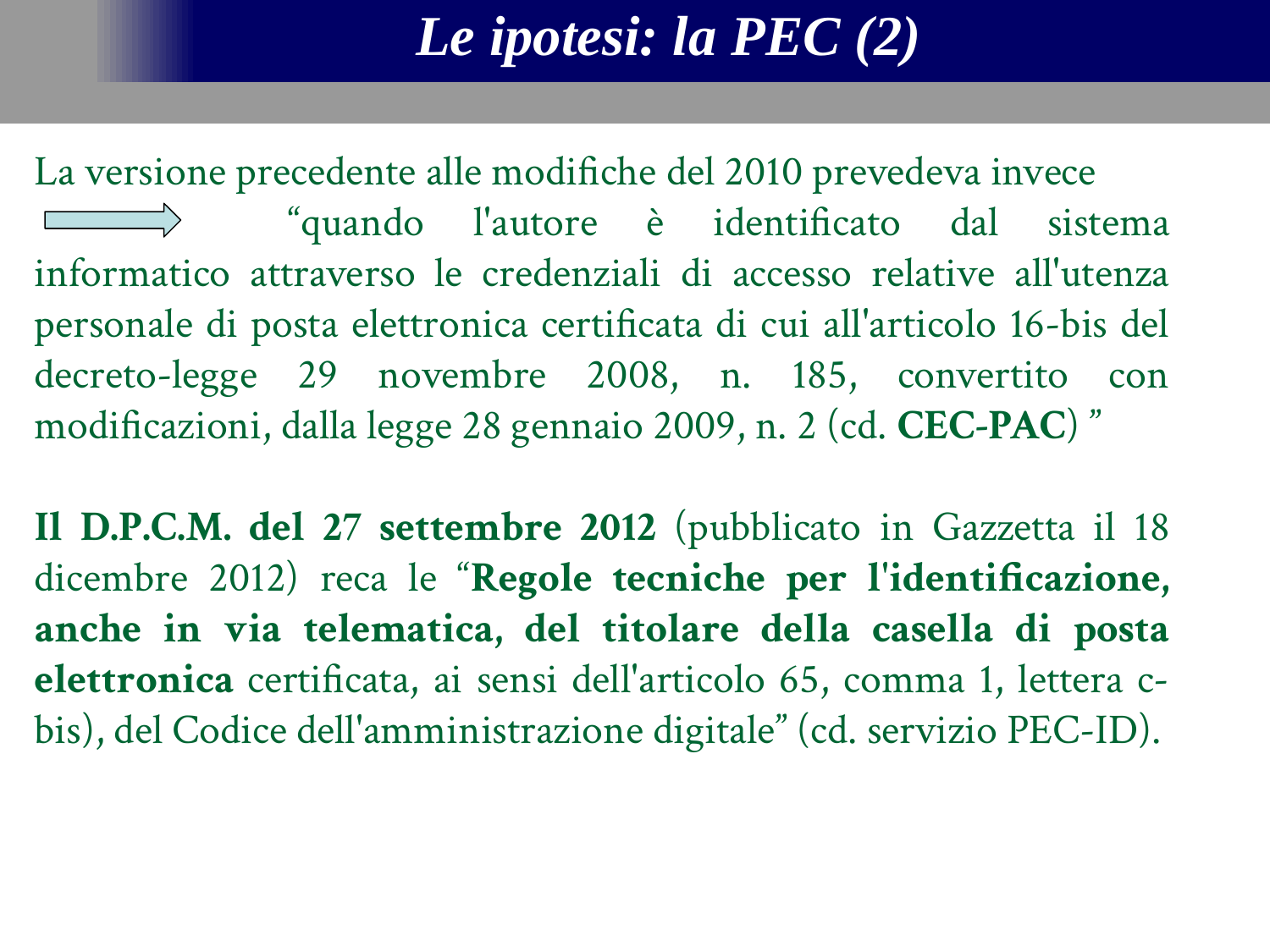

Le ipotesi: la PEC (2)
La versione precedente alle modifiche del 2010 prevedeva invece
		“quando l'autore è identificato dal sistema informatico attraverso le credenziali di accesso relative all'utenza personale di posta elettronica certificata di cui all'articolo 16-bis del decreto-legge 29 novembre 2008, n. 185, convertito con modificazioni, dalla legge 28 gennaio 2009, n. 2 (cd. CEC-PAC) ”

Il D.P.C.M. del 27 settembre 2012 (pubblicato in Gazzetta il 18 dicembre 2012) reca le “Regole tecniche per l'identificazione, anche in via telematica, del titolare della casella di posta elettronica certificata, ai sensi dell'articolo 65, comma 1, lettera c-bis), del Codice dell'amministrazione digitale” (cd. servizio PEC-ID).